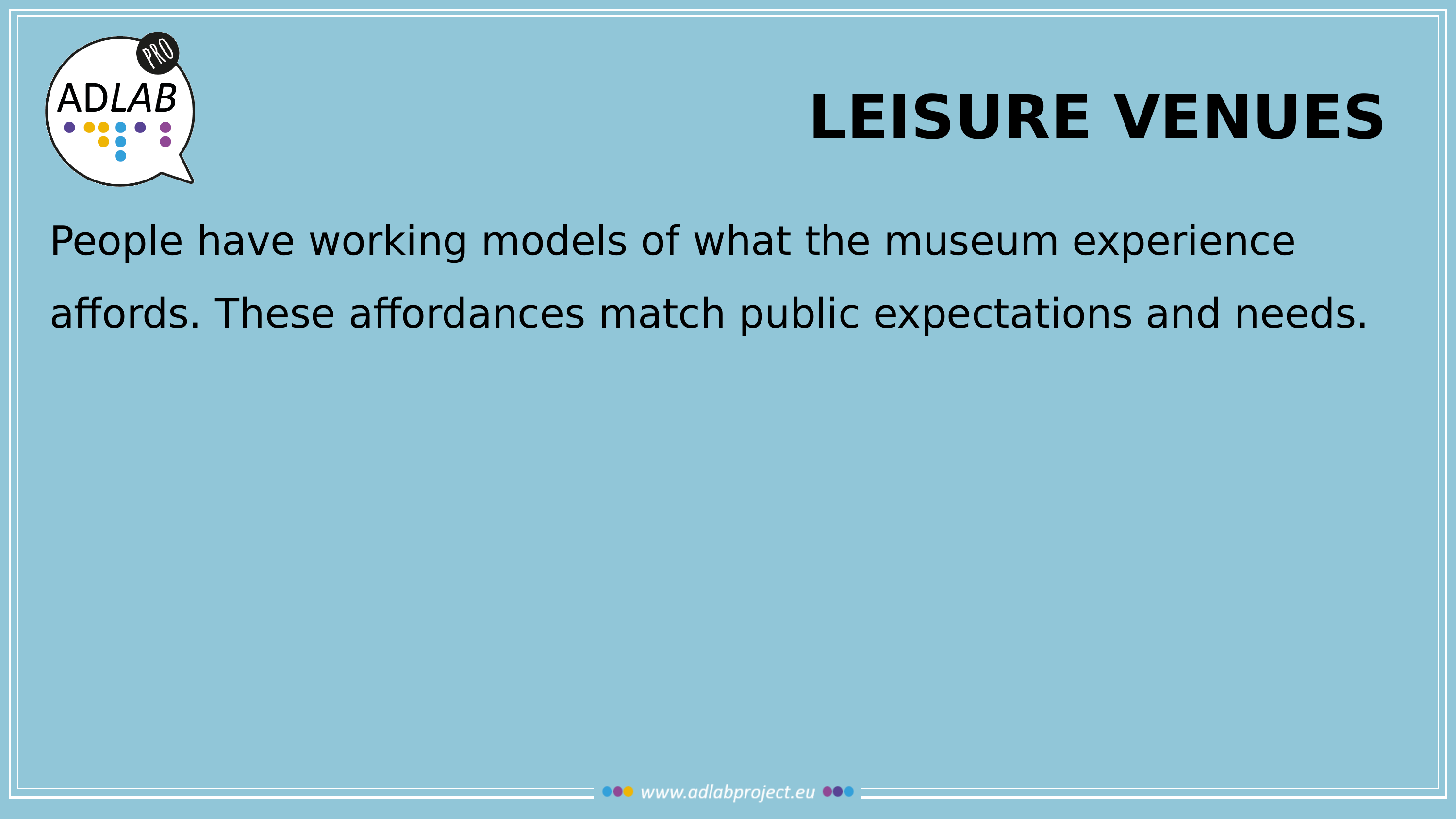

# Leisure venues
People have working models of what the museum experience affords. These affordances match public expectations and needs.